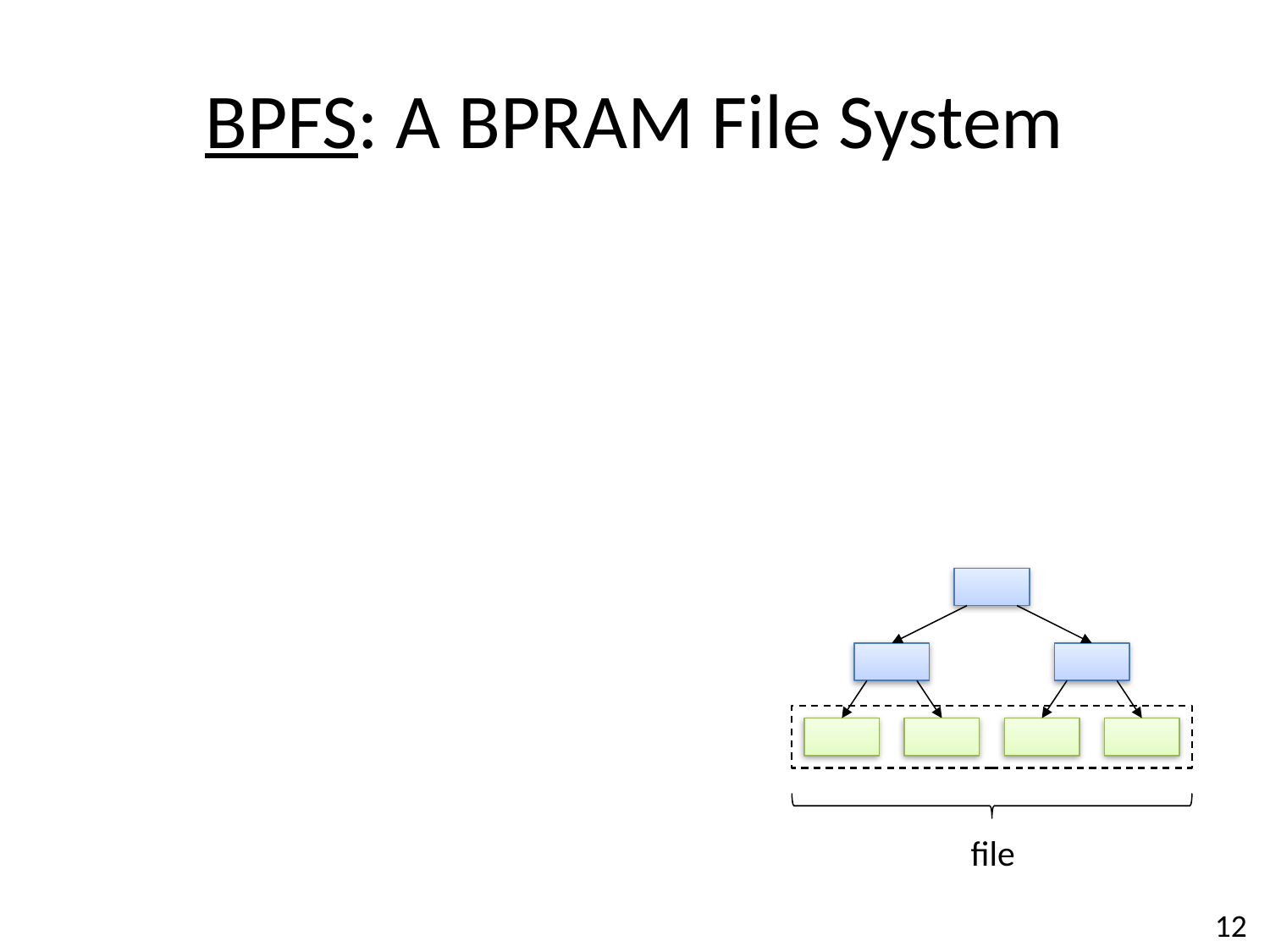

# BPFS: A BPRAM File System

root pointer

inode
file
indirect blocks

inodes

file

directory

file
12